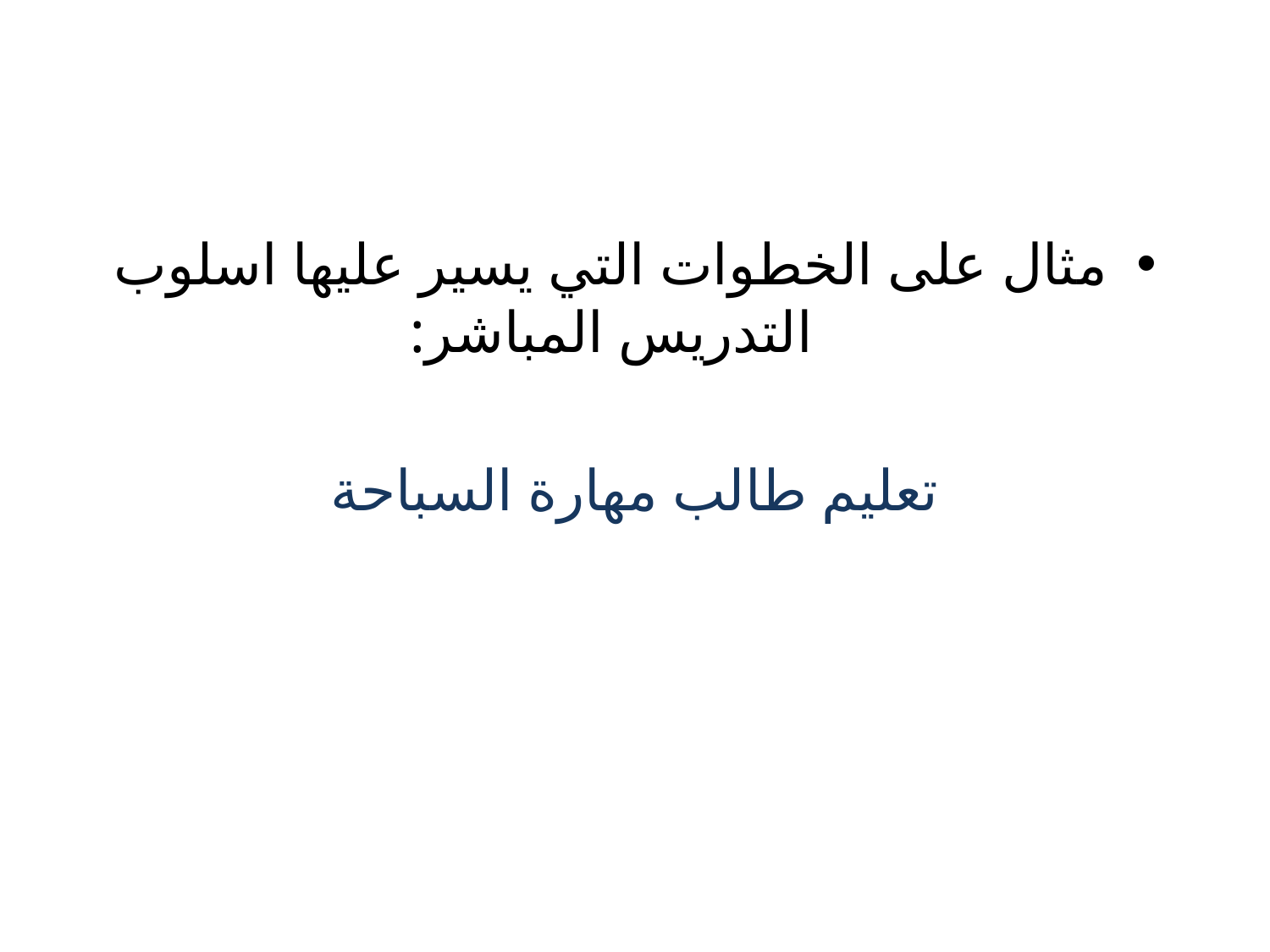

#
مثال على الخطوات التي يسير عليها اسلوب التدريس المباشر:

تعليم طالب مهارة السباحة